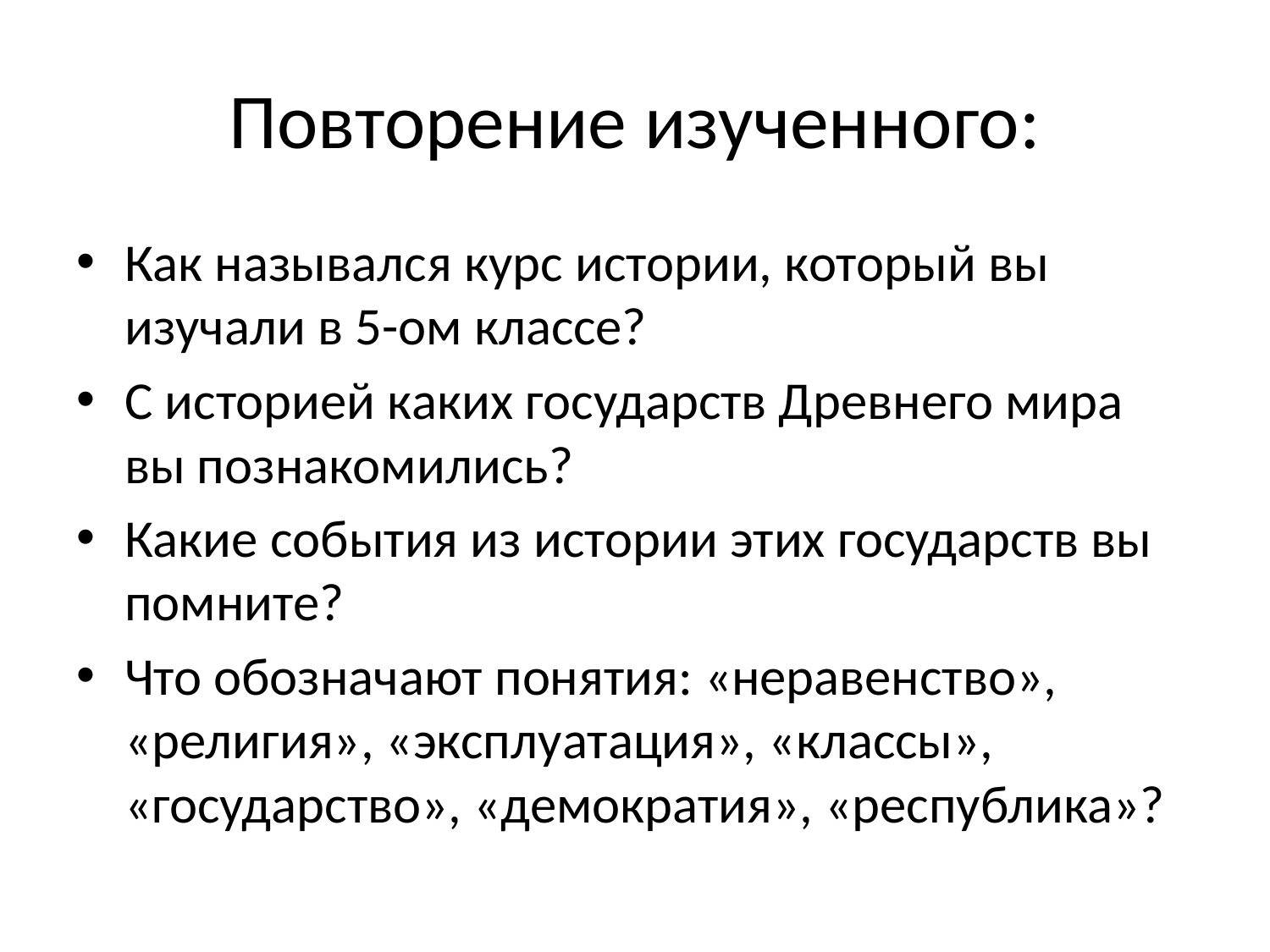

# Повторение изученного:
Как назывался курс истории, который вы изучали в 5-ом классе?
С историей каких государств Древнего мира вы познакомились?
Какие события из истории этих государств вы помните?
Что обозначают понятия: «неравенство», «религия», «эксплуатация», «классы», «государство», «демократия», «республика»?